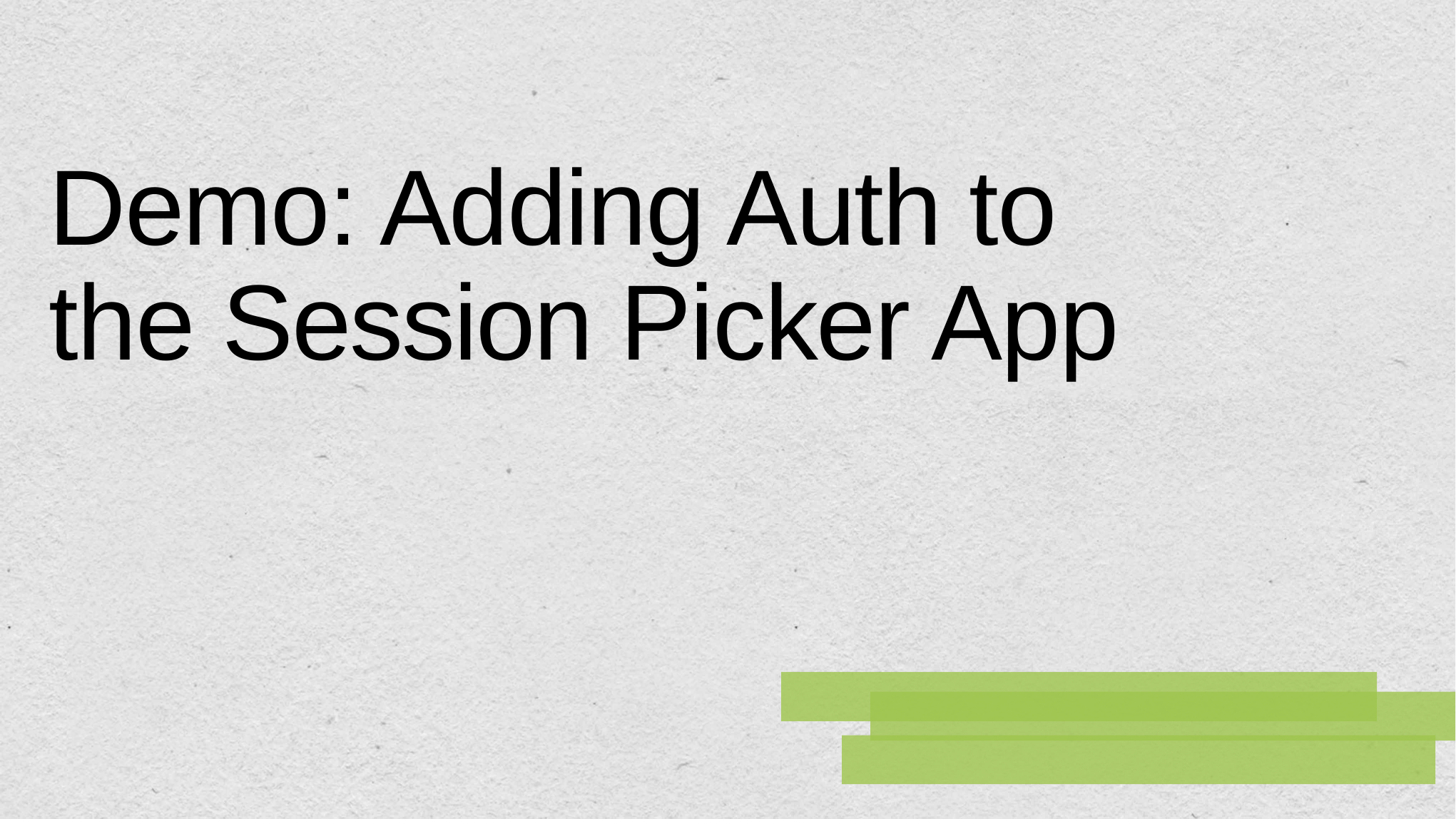

# Demo: Adding Auth to the Session Picker App